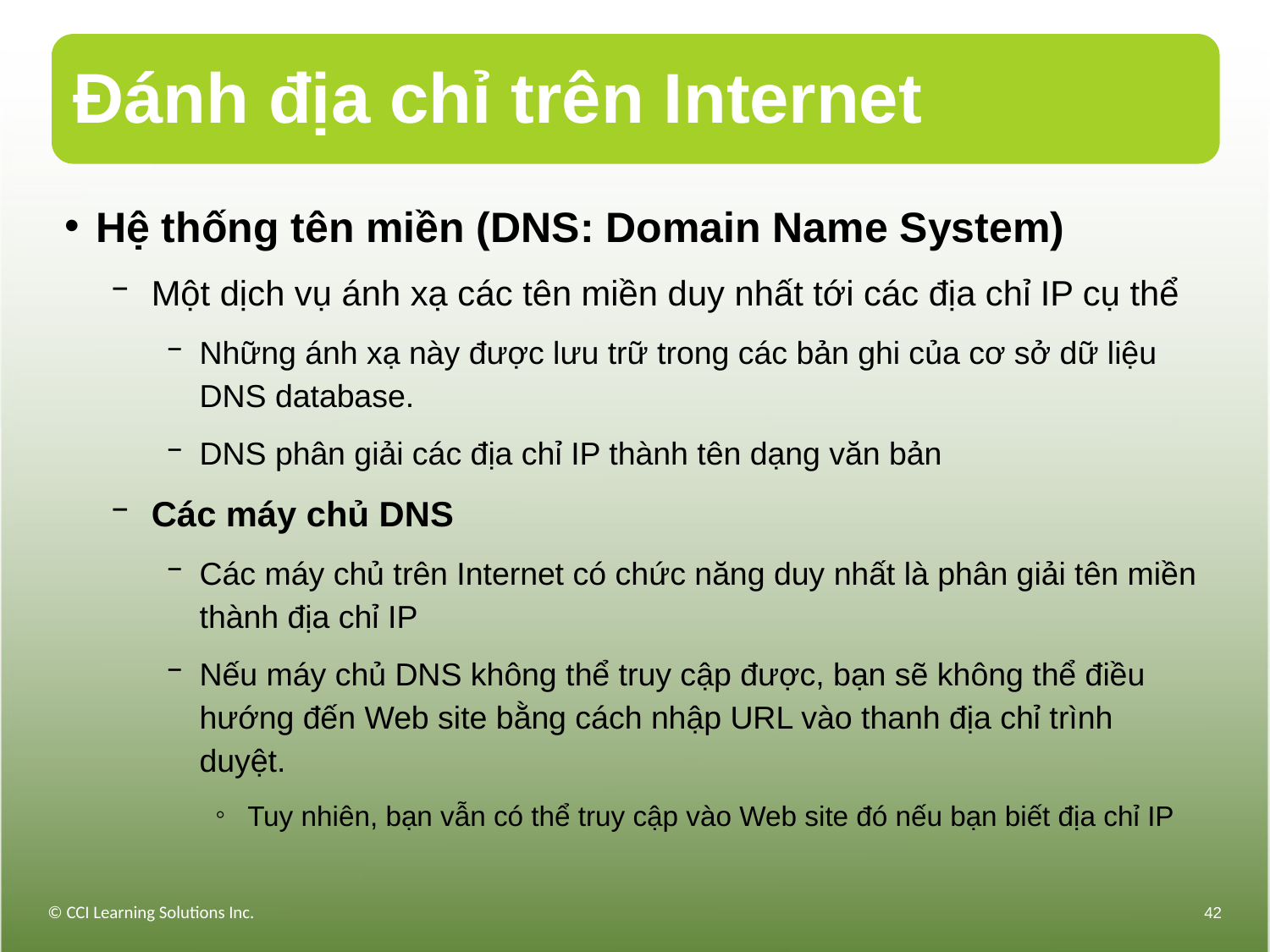

# Đánh địa chỉ trên Internet
Hệ thống tên miền (DNS: Domain Name System)
Một dịch vụ ánh xạ các tên miền duy nhất tới các địa chỉ IP cụ thể
Những ánh xạ này được lưu trữ trong các bản ghi của cơ sở dữ liệu DNS database.
DNS phân giải các địa chỉ IP thành tên dạng văn bản
Các máy chủ DNS
Các máy chủ trên Internet có chức năng duy nhất là phân giải tên miền thành địa chỉ IP
Nếu máy chủ DNS không thể truy cập được, bạn sẽ không thể điều hướng đến Web site bằng cách nhập URL vào thanh địa chỉ trình duyệt.
Tuy nhiên, bạn vẫn có thể truy cập vào Web site đó nếu bạn biết địa chỉ IP

© CCI Learning Solutions Inc.
42